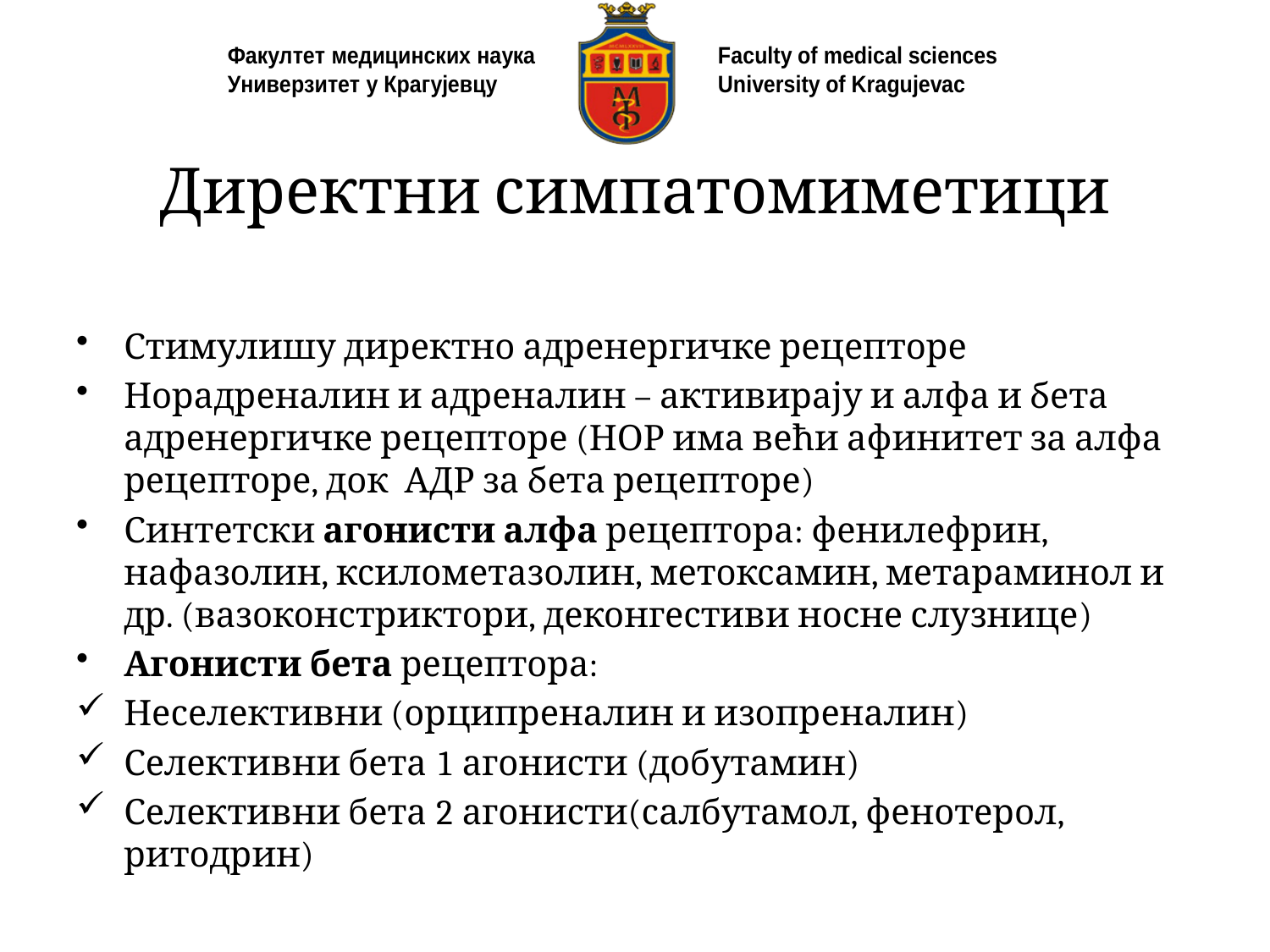

# Директни симпатомиметици
Стимулишу директно адренергичке рецепторе
Норадреналин и адреналин – активирају и алфа и бета адренергичке рецепторе (НОР има већи афинитет за алфа рецепторе, док  АДР за бета рецепторе)
Синтетски агонисти алфа рецептора: фенилефрин, нафазолин, ксилометазолин, метоксамин, метараминол и др. (вазоконстриктори, деконгестиви носне слузнице)
Агонисти бета рецептора:
Неселективни (орципреналин и изопреналин)
Селективни бета 1 агонисти (добутамин)
Селективни бета 2 агонисти(салбутамол, фенотерол, ритодрин)